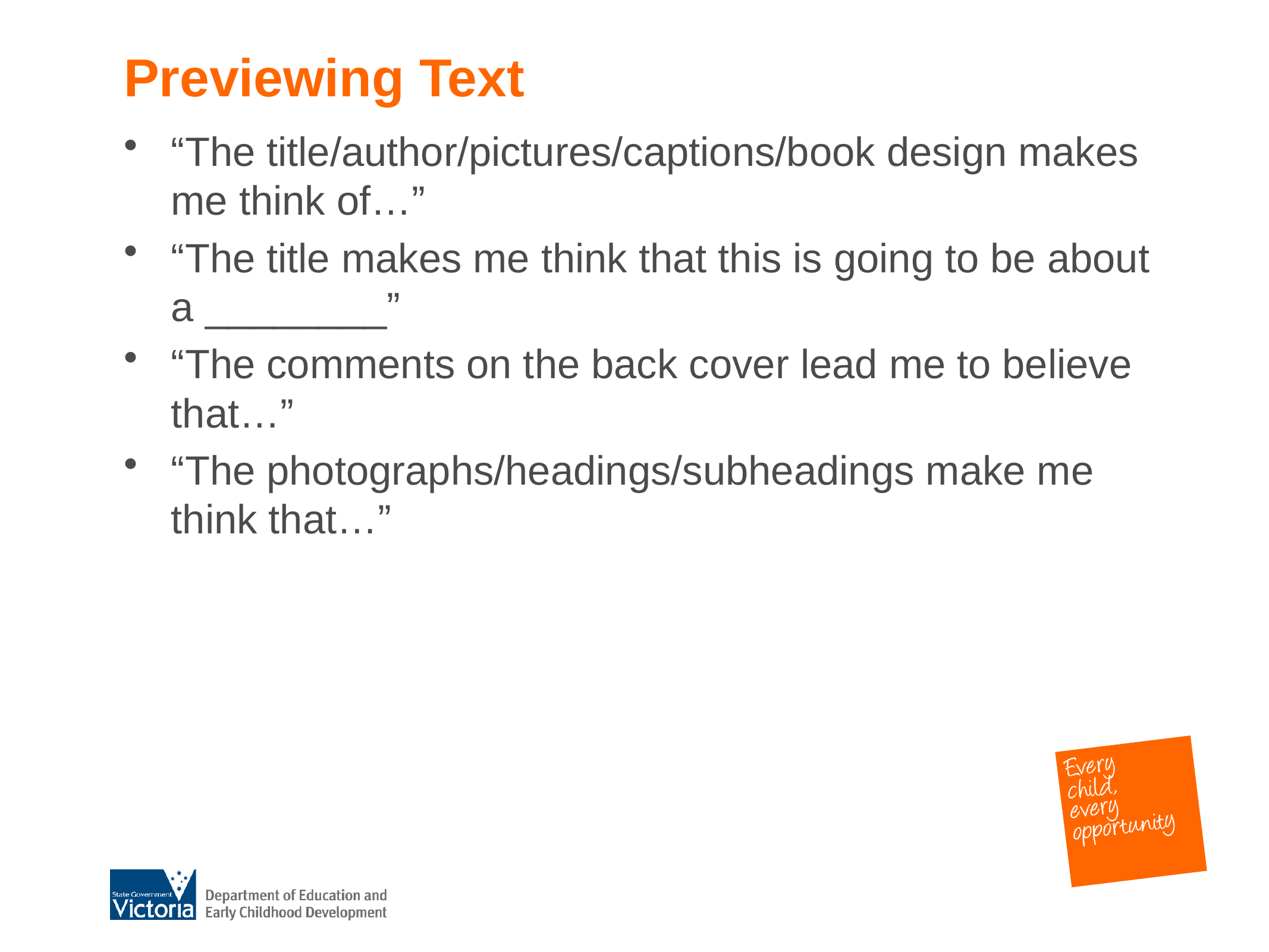

# Previewing Text
“The title/author/pictures/captions/book design makes me think of…”
“The title makes me think that this is going to be about a ________”
“The comments on the back cover lead me to believe that…”
“The photographs/headings/subheadings make me think that…”